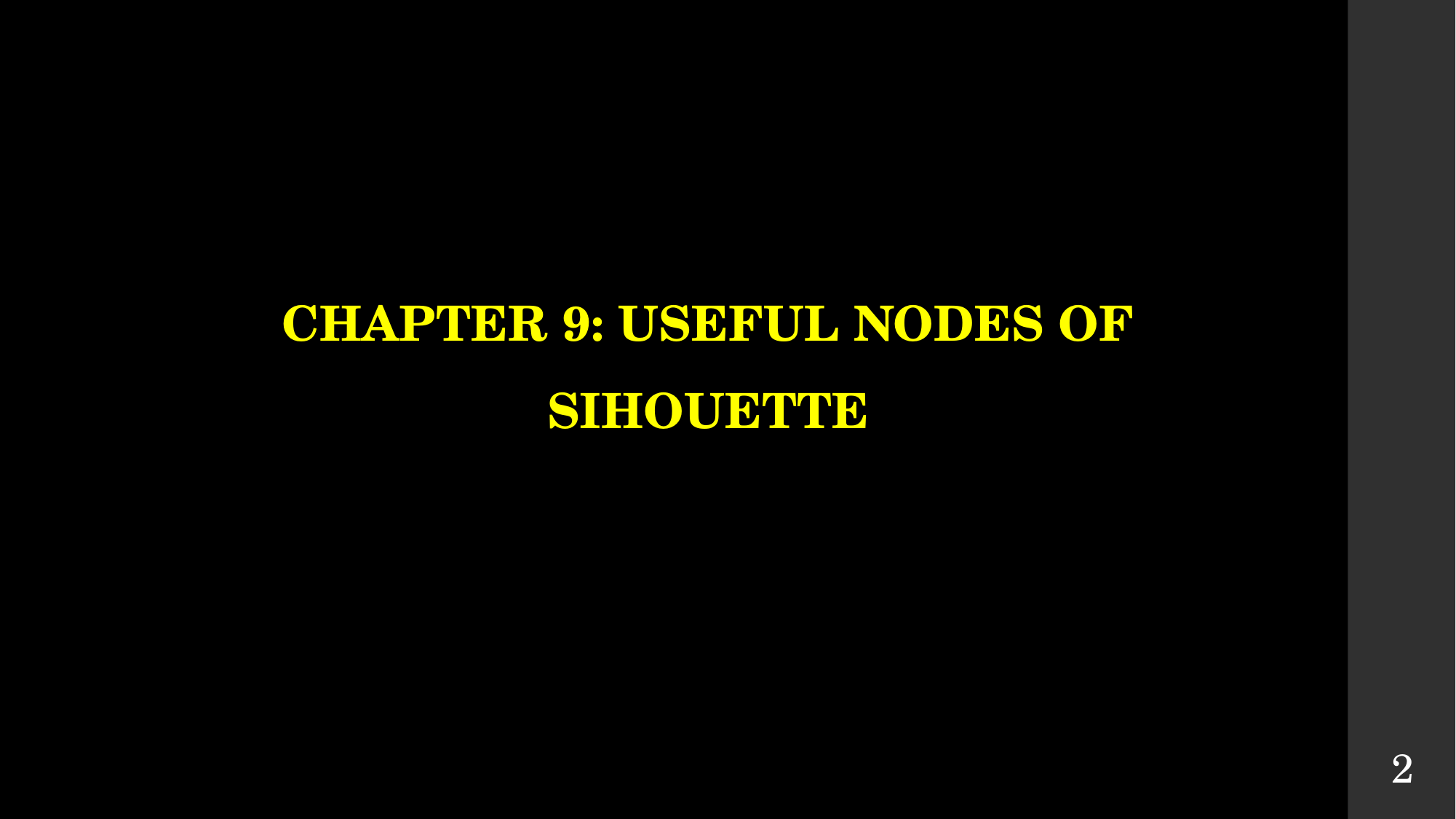

CHAPTER 9: USEFUL NODES OF SIHOUETTE
2